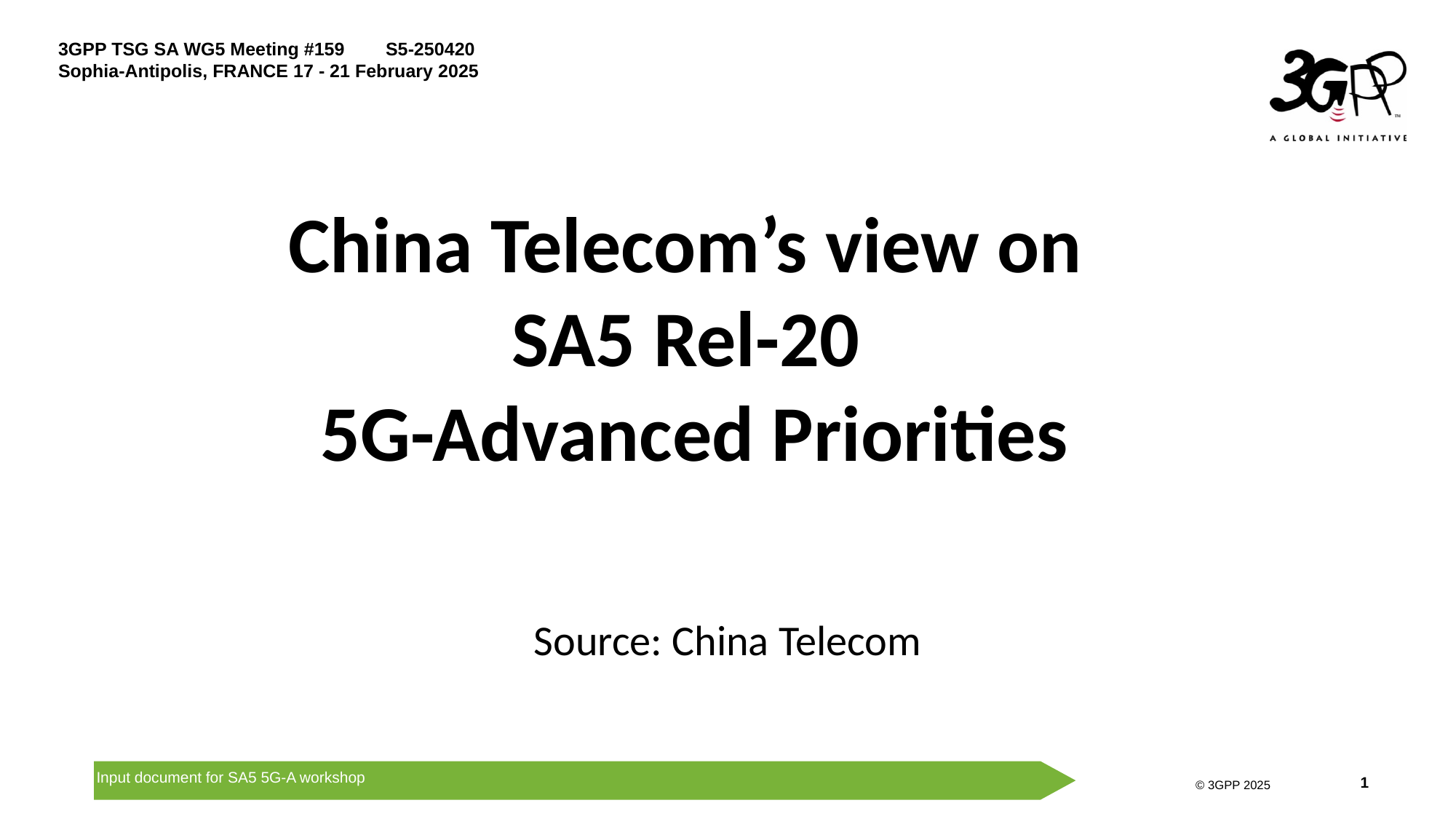

China Telecom’s view on
SA5 Rel-20
5G-Advanced Priorities
Source: China Telecom